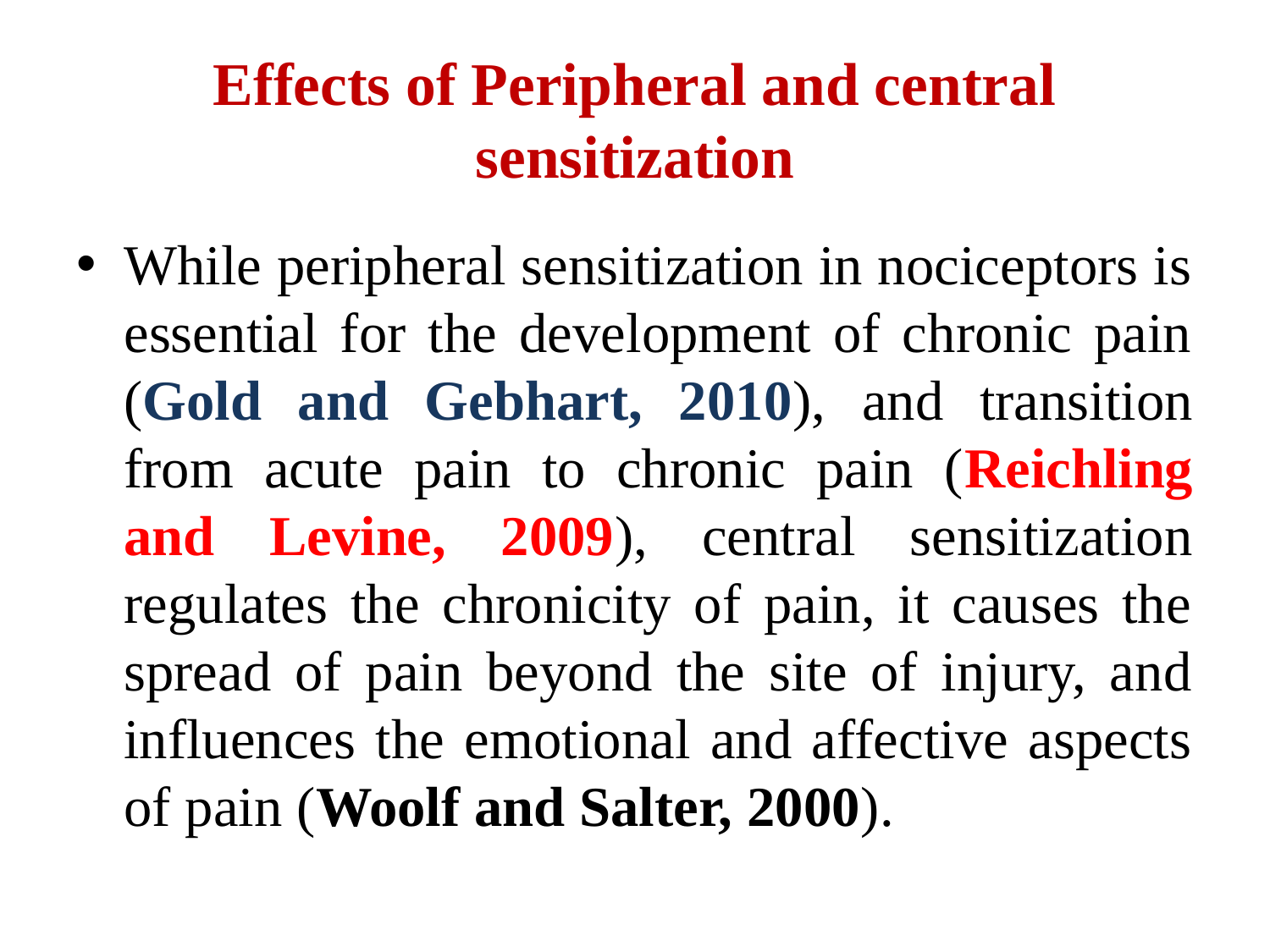

# Effects of Peripheral and central sensitization
While peripheral sensitization in nociceptors is essential for the development of chronic pain (Gold and Gebhart, 2010), and transition from acute pain to chronic pain (Reichling and Levine, 2009), central sensitization regulates the chronicity of pain, it causes the spread of pain beyond the site of injury, and influences the emotional and affective aspects of pain (Woolf and Salter, 2000).